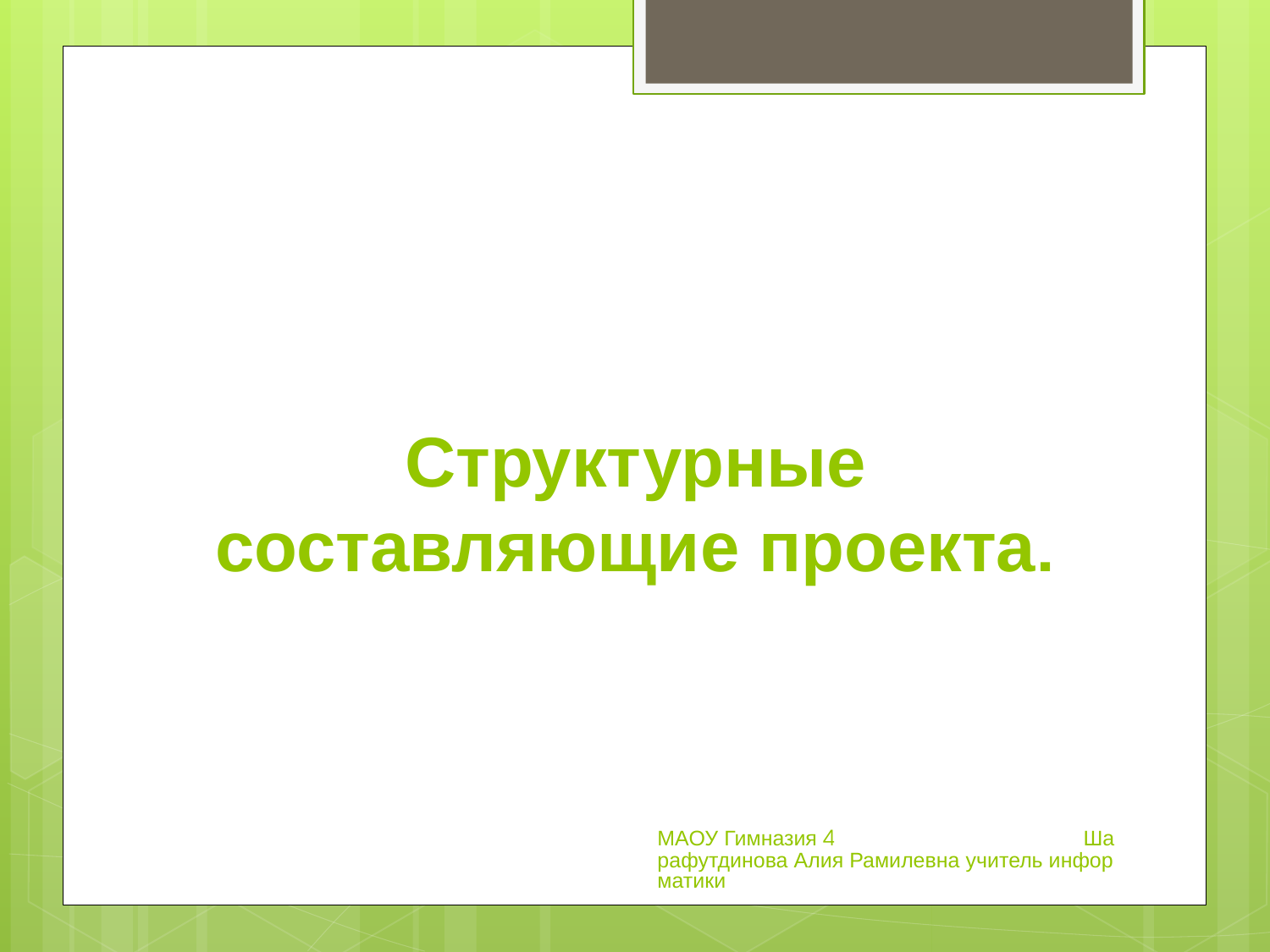

# Структурные составляющие проекта.

МАОУ Гимназия 4                                          Шарафутдинова Алия Рамилевна учитель информатики